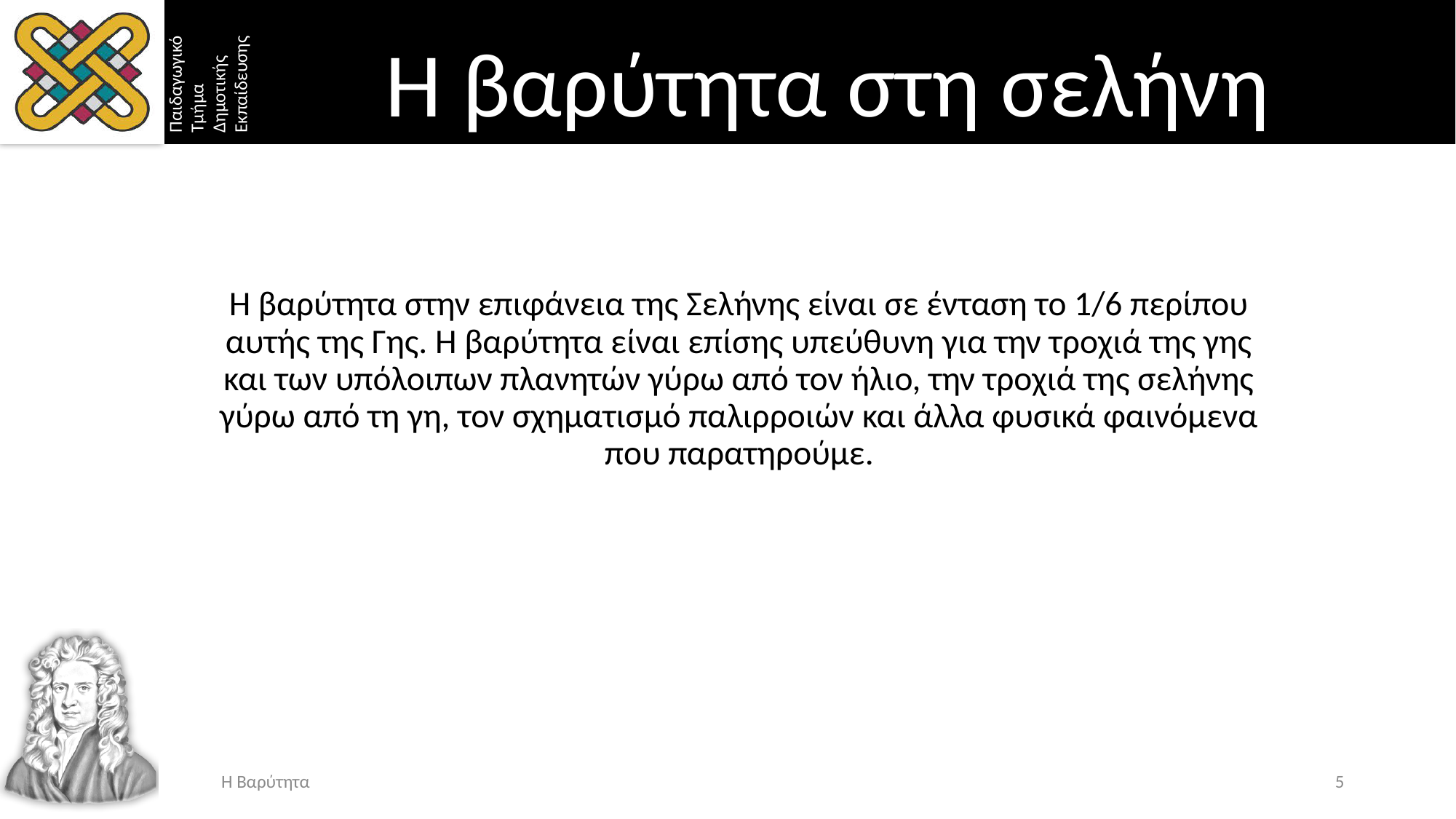

# Η βαρύτητα στη σελήνη
Η βαρύτητα στην επιφάνεια της Σελήνης είναι σε ένταση το 1/6 περίπου αυτής της Γης. Η βαρύτητα είναι επίσης υπεύθυνη για την τροχιά της γης και των υπόλοιπων πλανητών γύρω από τον ήλιο, την τροχιά της σελήνης γύρω από τη γη, τον σχηματισμό παλιρροιών και άλλα φυσικά φαινόμενα που παρατηρούμε.
Η Βαρύτητα
5